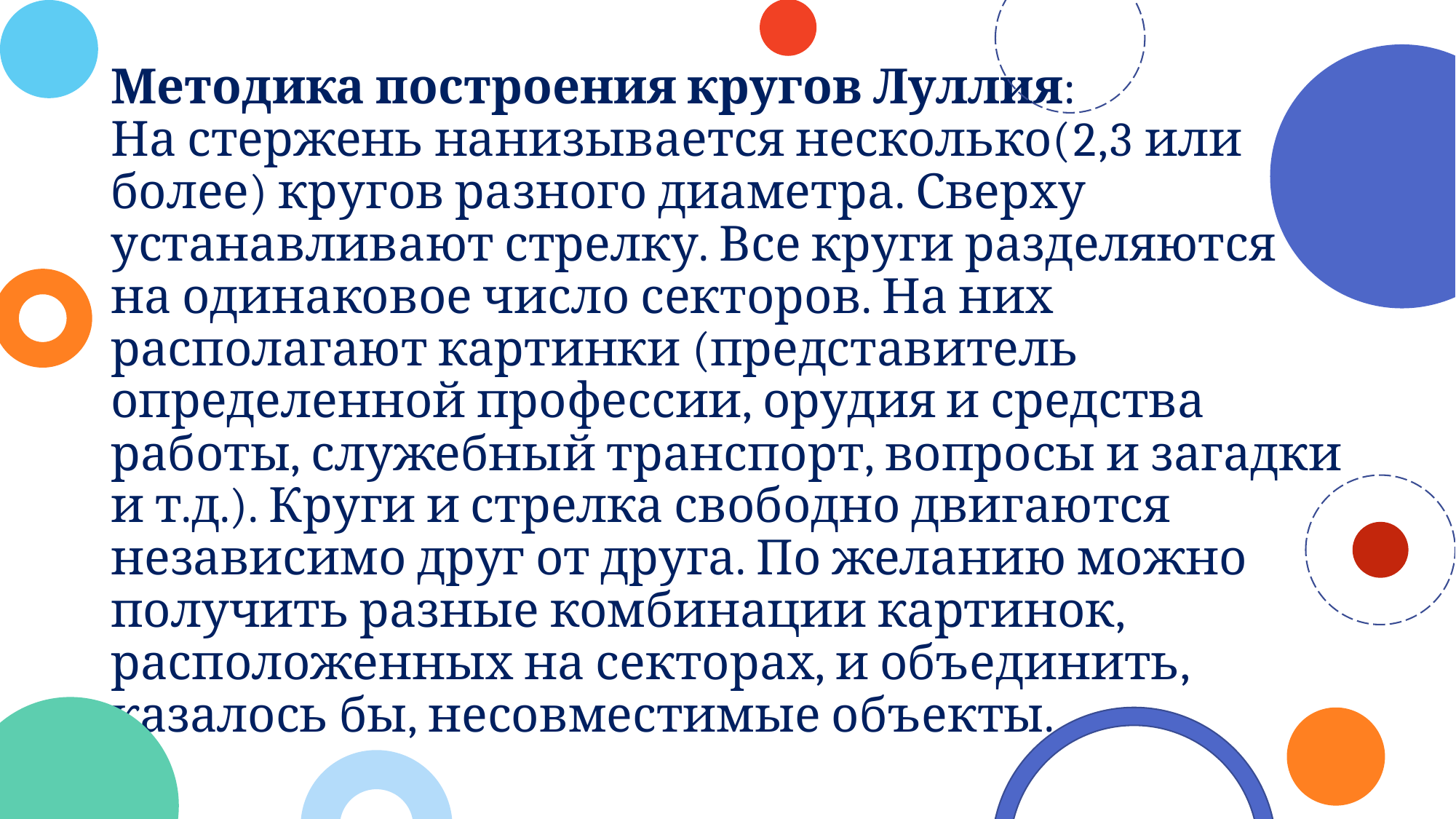

# Методика построения кругов Луллия: На стержень нанизывается несколько(2,3 или более) кругов разного диаметра. Сверху устанавливают стрелку. Все круги разделяются на одинаковое число секторов. На них располагают картинки (представитель определенной профессии, орудия и средства работы, служебный транспорт, вопросы и загадки и т.д.). Круги и стрелка свободно двигаются независимо друг от друга. По желанию можно получить разные комбинации картинок, расположенных на секторах, и объединить, казалось бы, несовместимые объекты.